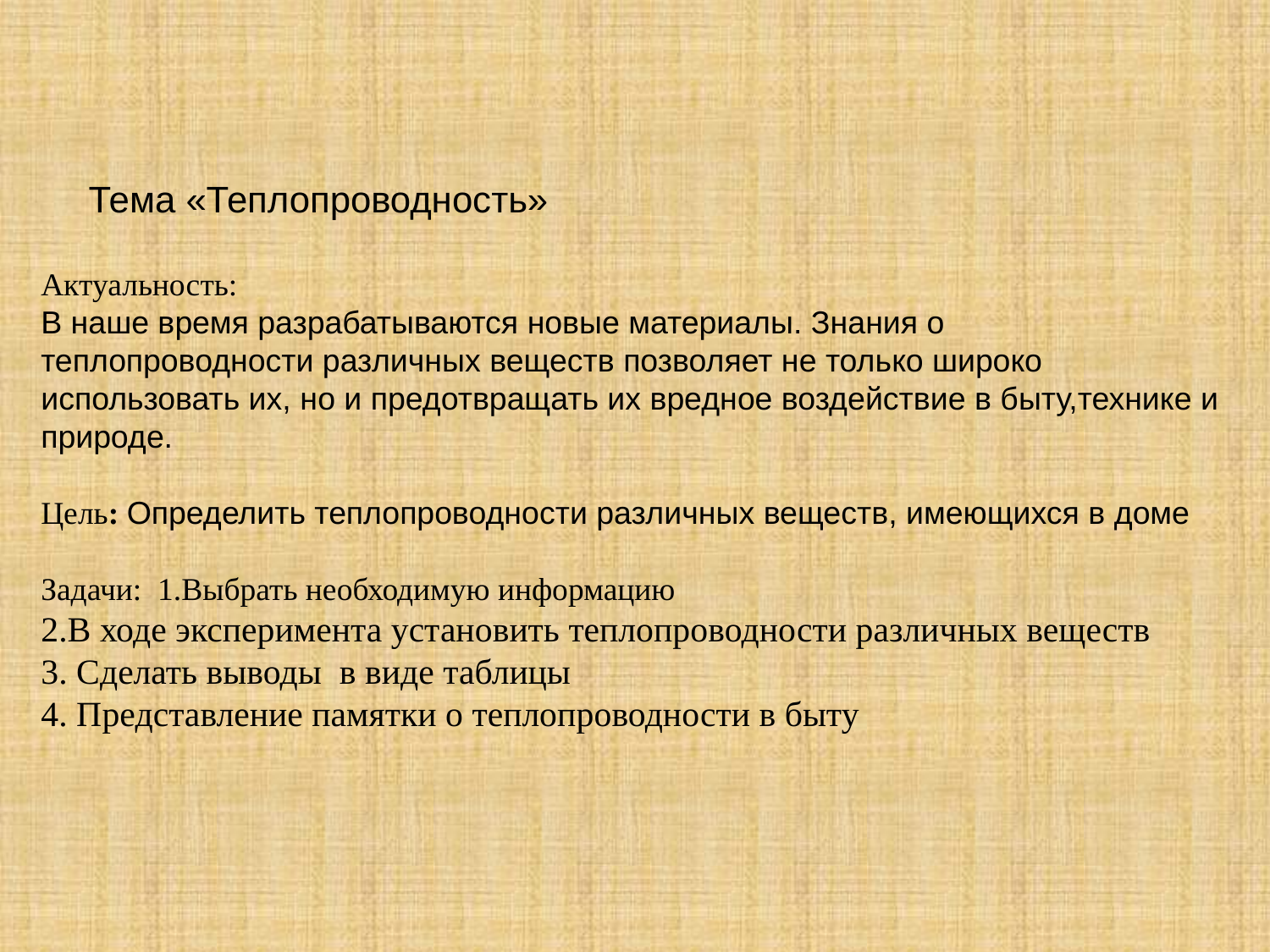

Тема «Теплопроводность»

Актуальность:
В наше время разрабатываются новые материалы. Знания о теплопроводности различных веществ позволяет не только широко использовать их, но и предотвращать их вредное воздействие в быту,технике и природе.

Цель: Определить теплопроводности различных веществ, имеющихся в доме

Задачи:  1.Выбрать необходимую информацию
2.В ходе эксперимента установить теплопроводности различных веществ
3. Сделать выводы  в виде таблицы
4. Представление памятки о теплопроводности в быту